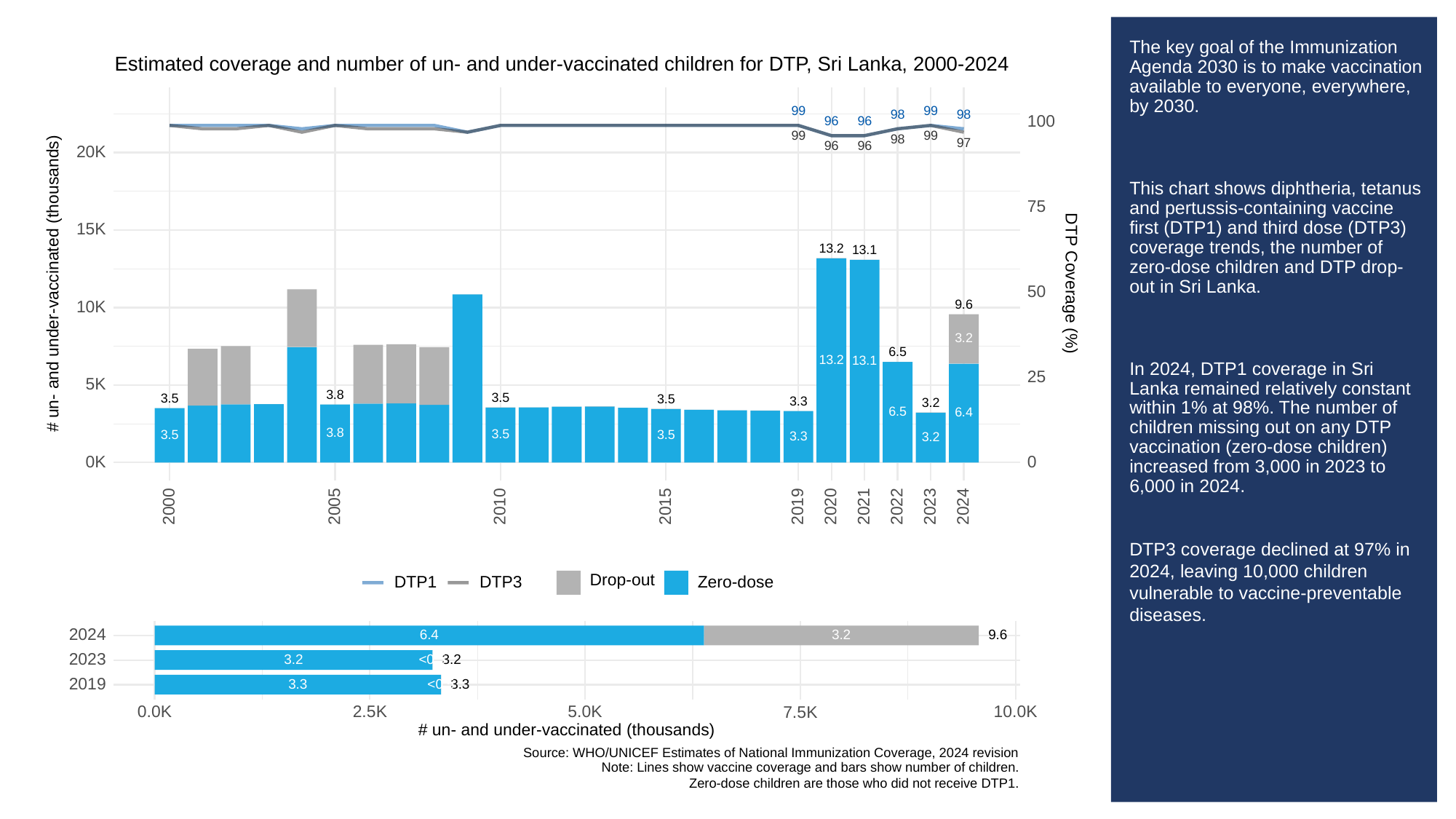

# The key goal of the Immunization Agenda 2030 is to make vaccination available to everyone, everywhere, by 2030.

This chart shows diphtheria, tetanus and pertussis-containing vaccine first (DTP1) and third dose (DTP3) coverage trends, the number of zero-dose children and DTP drop-out in Sri Lanka.

In 2024, DTP1 coverage in Sri Lanka remained relatively constant within 1% at 98%. The number of children missing out on any DTP vaccination (zero-dose children) increased from 3,000 in 2023 to 6,000 in 2024.

DTP3 coverage declined at 97% in 2024, leaving 10,000 children vulnerable to vaccine-preventable diseases.

Estimated coverage and number of un- and under-vaccinated children for DTP, Sri Lanka, 2000-2024

99
99
98
98

100
96
96

99
99
98
97
96
96
20K

75
15K

13.2
13.1

# un- and under-vaccinated (thousands)
DTP Coverage (%)
50

9.6
10K

3.2

6.5

13.2
13.1

25
5K

3.8
3.5
3.5
3.5
3.3
3.2

6.5

6.4

3.8
3.5
3.5
3.5
3.3
3.2
0K
0

2023
2000
2005
2010
2015
2019
2020
2021
2022
2024

Drop-out
DTP3
Zero-dose
DTP1

2024
3.2
6.4
9.6

2023
3.2
3.2
<0.5

2019
3.3
3.3
<0.5

0.0K
2.5K
5.0K
10.0K
7.5K
# un- and under-vaccinated (thousands)
Source: WHO/UNICEF Estimates of National Immunization Coverage, 2024 revision
Note: Lines show vaccine coverage and bars show number of children.
Zero-dose children are those who did not receive DTP1.